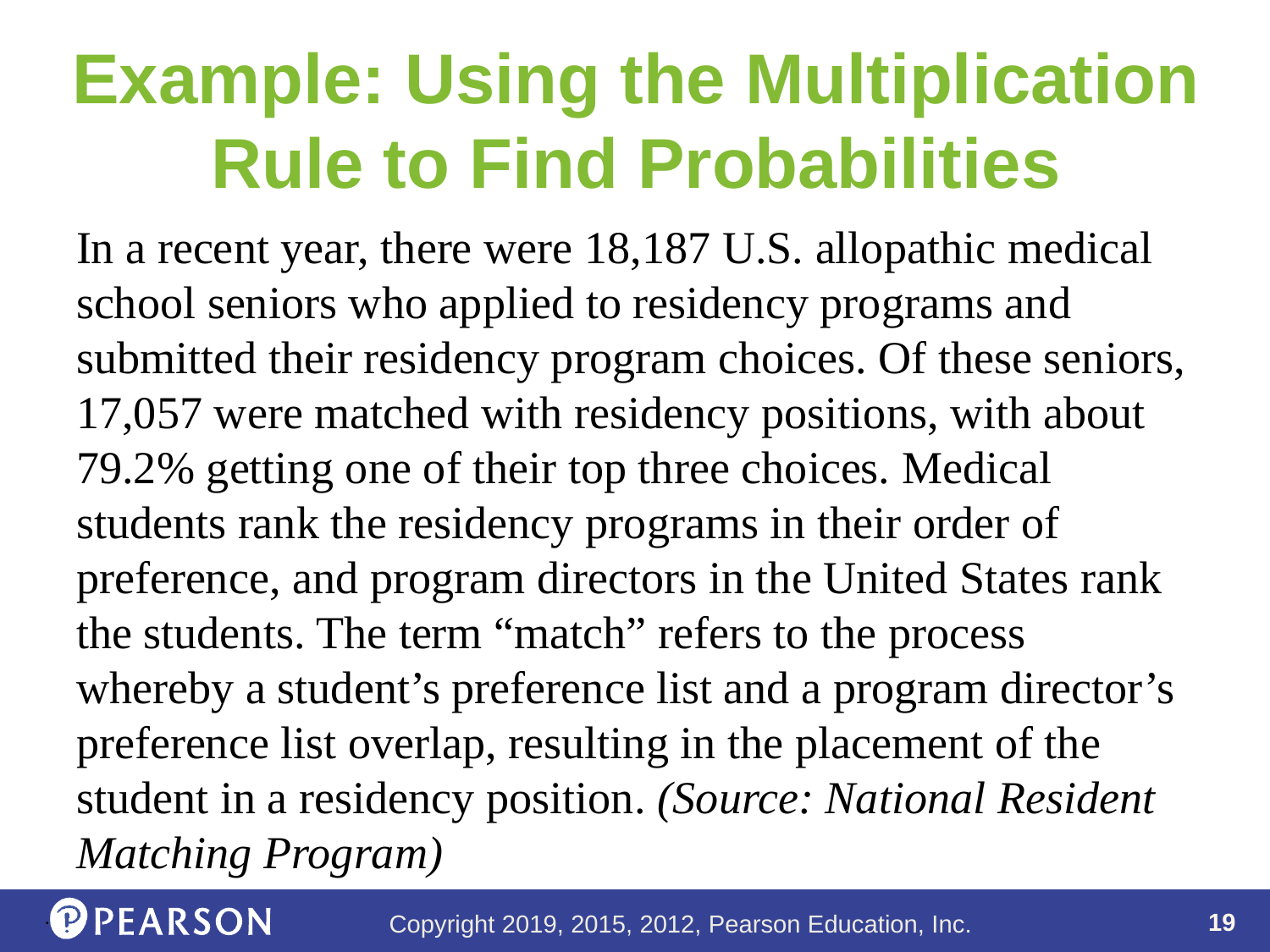

# Example: Using the Multiplication Rule to Find Probabilities
In a recent year, there were 18,187 U.S. allopathic medical school seniors who applied to residency programs and submitted their residency program choices. Of these seniors, 17,057 were matched with residency positions, with about 79.2% getting one of their top three choices. Medical students rank the residency programs in their order of preference, and program directors in the United States rank the students. The term “match” refers to the process whereby a student’s preference list and a program director’s preference list overlap, resulting in the placement of the student in a residency position. (Source: National Resident Matching Program)
.